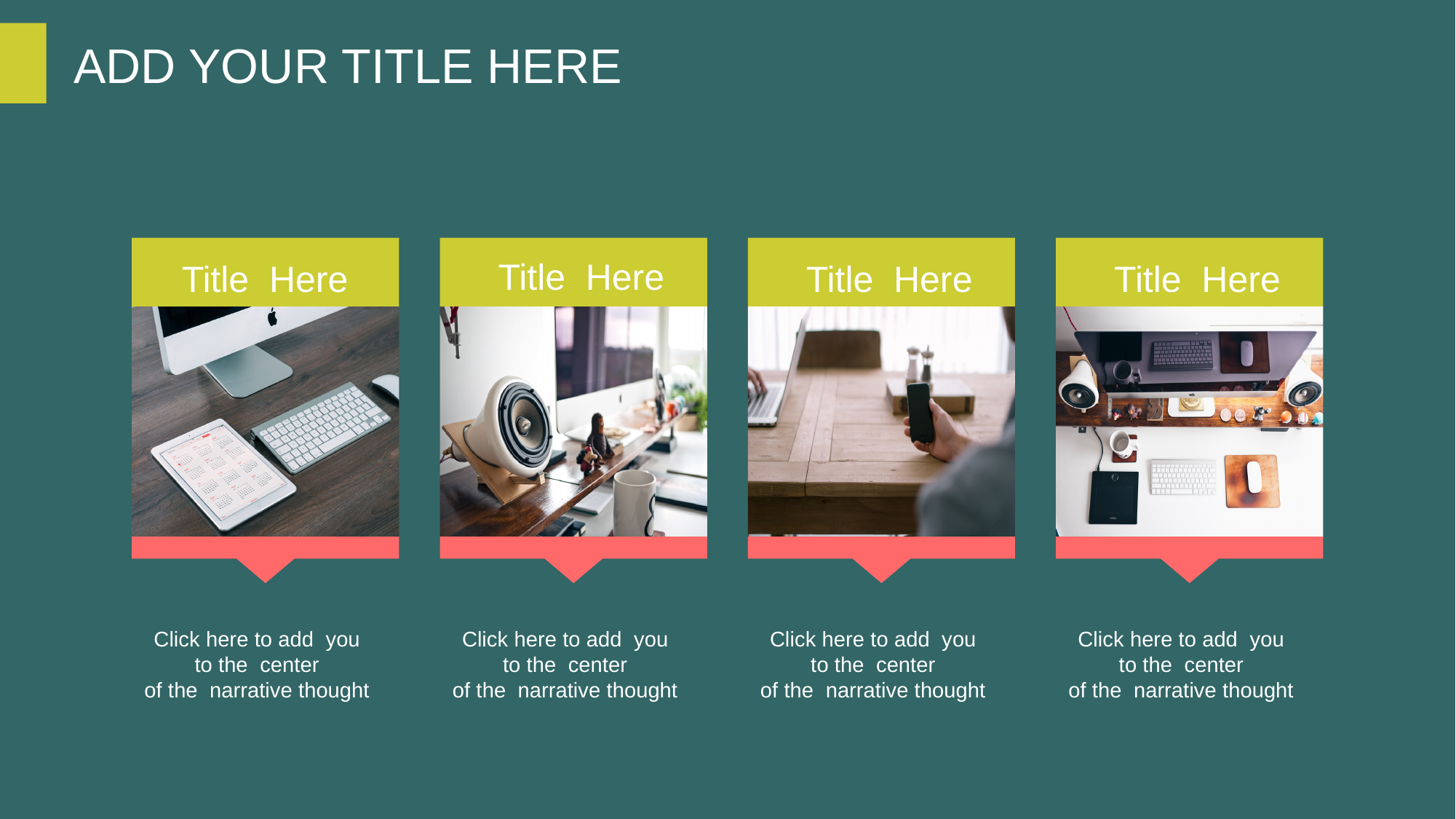

ADD YOUR TITLE HERE

  Title  Here
  Title  Here
  Title  Here
  Title  Here

Click here to add  you to the  center
of the  narrative thought
Click here to add  you to the  center
of the  narrative thought
Click here to add  you to the  center
of the  narrative thought
Click here to add  you to the  center
of the  narrative thought